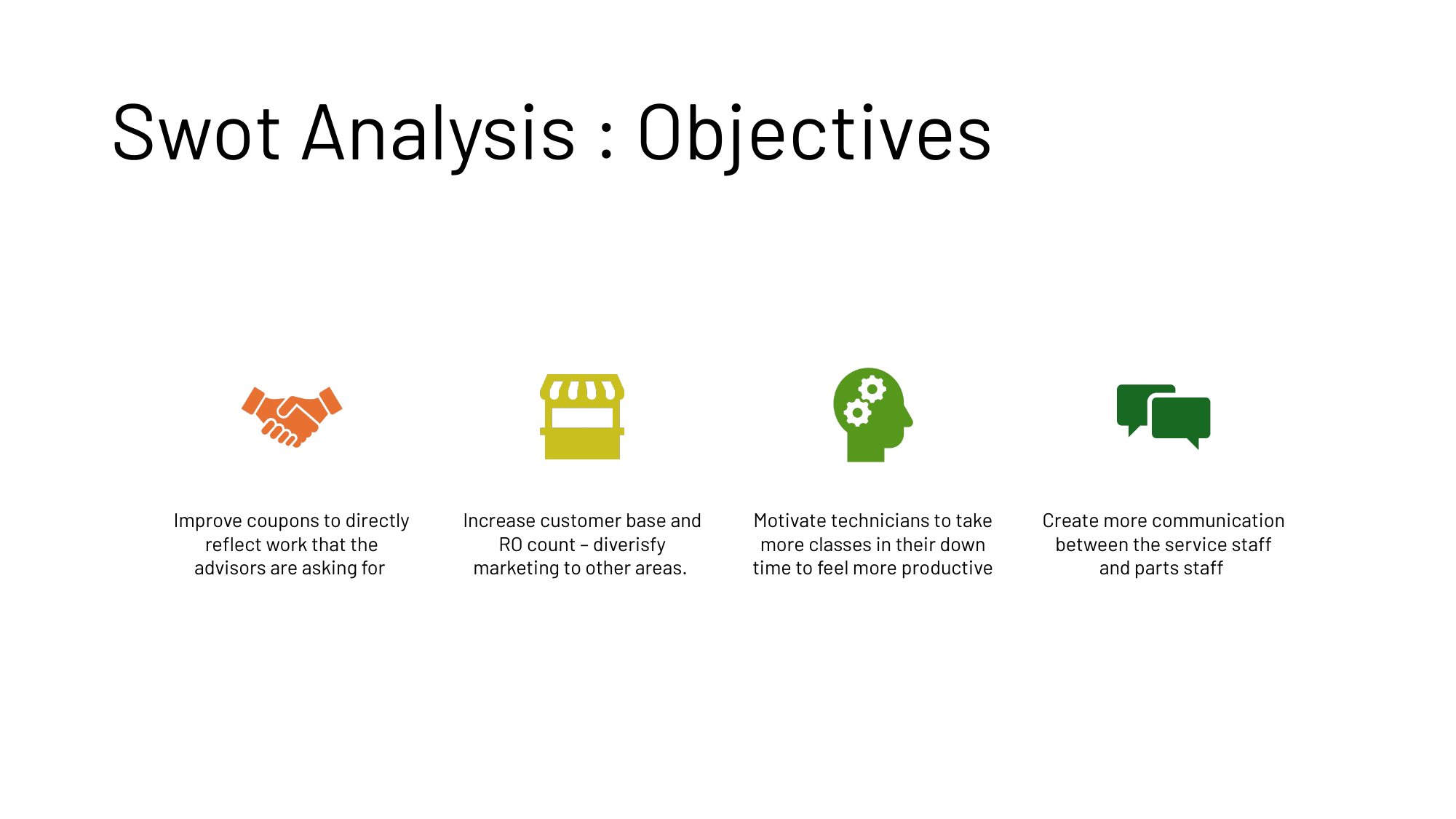

# Swot Analysis : Objectives
Improve coupons to directly reflect work that the advisors are asking for
Increase customer base and RO count – diverisfy marketing to other areas.
Motivate technicians to take more classes in their down time to feel more productive
Create more communication between the service staff and parts staff